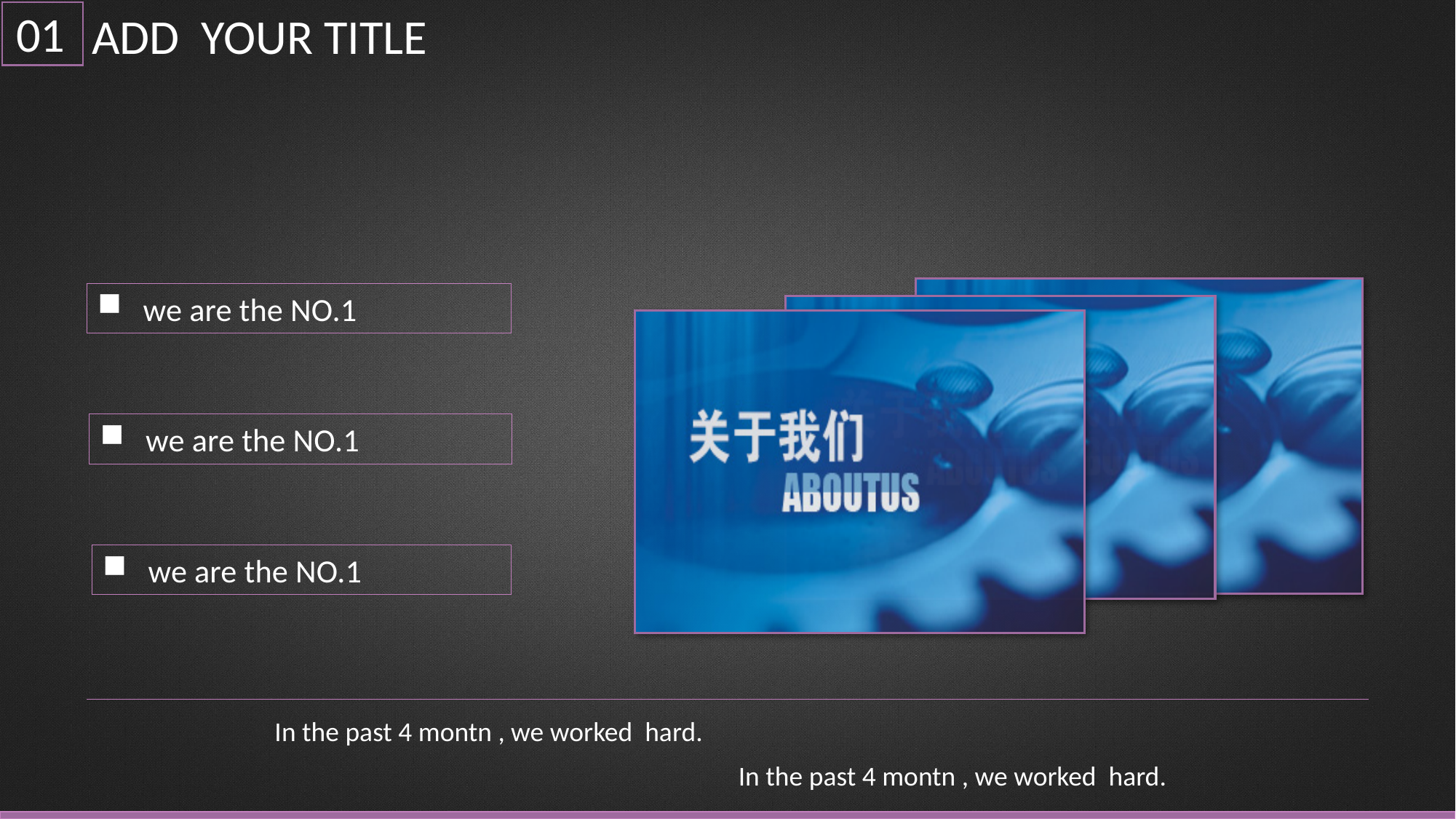

01
ADD  YOUR TITLE

we are the NO.1

we are the NO.1
we are the NO.1
In the past 4 montn , we worked  hard.
In the past 4 montn , we worked  hard.